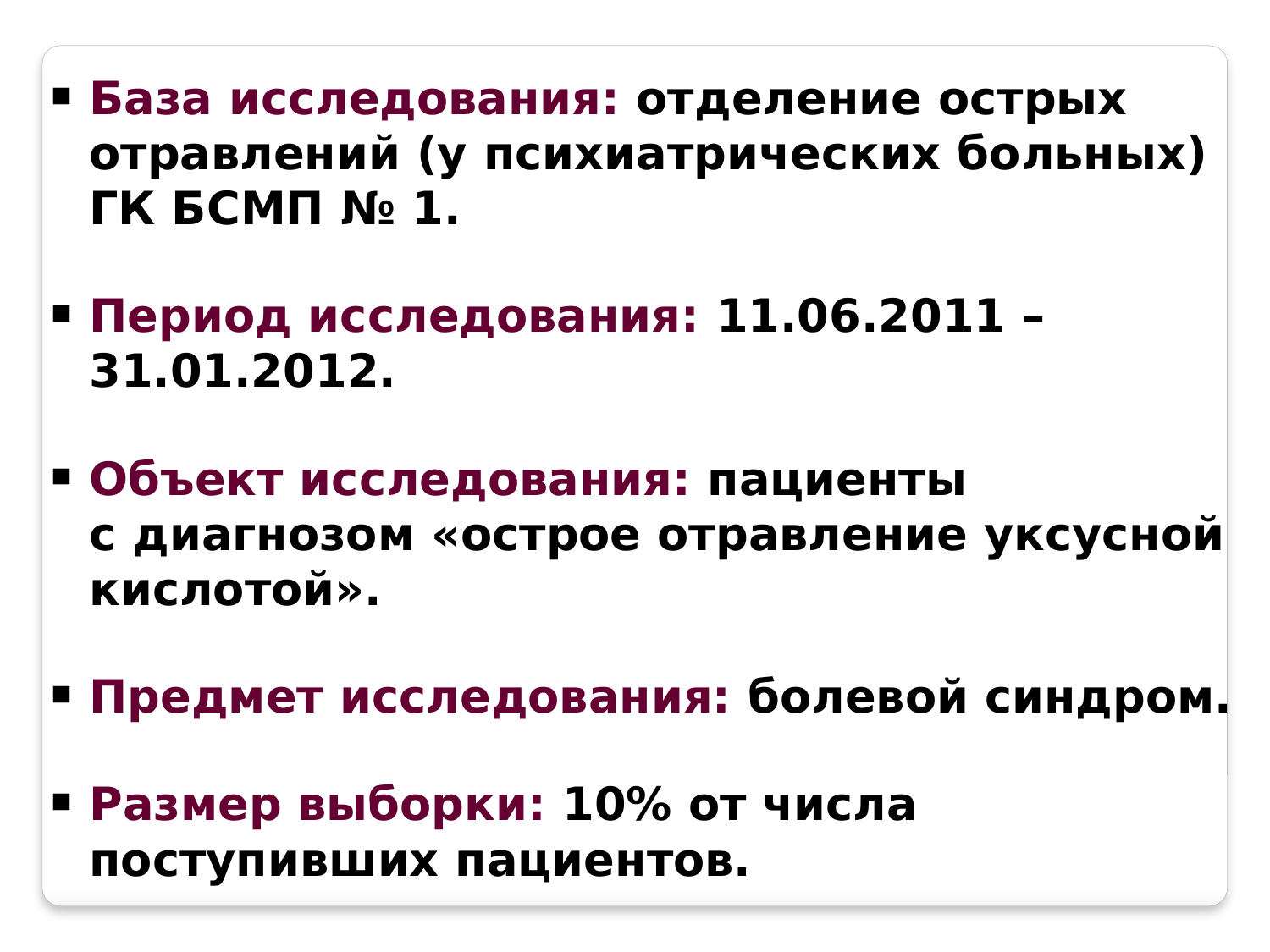

База исследования: отделение острых отравлений (у психиатрических больных) ГК БСМП № 1.
Период исследования: 11.06.2011 – 31.01.2012.
Объект исследования: пациенты                 с диагнозом «острое отравление уксусной кислотой».
Предмет исследования: болевой синдром.
Размер выборки: 10% от числа поступивших пациентов.